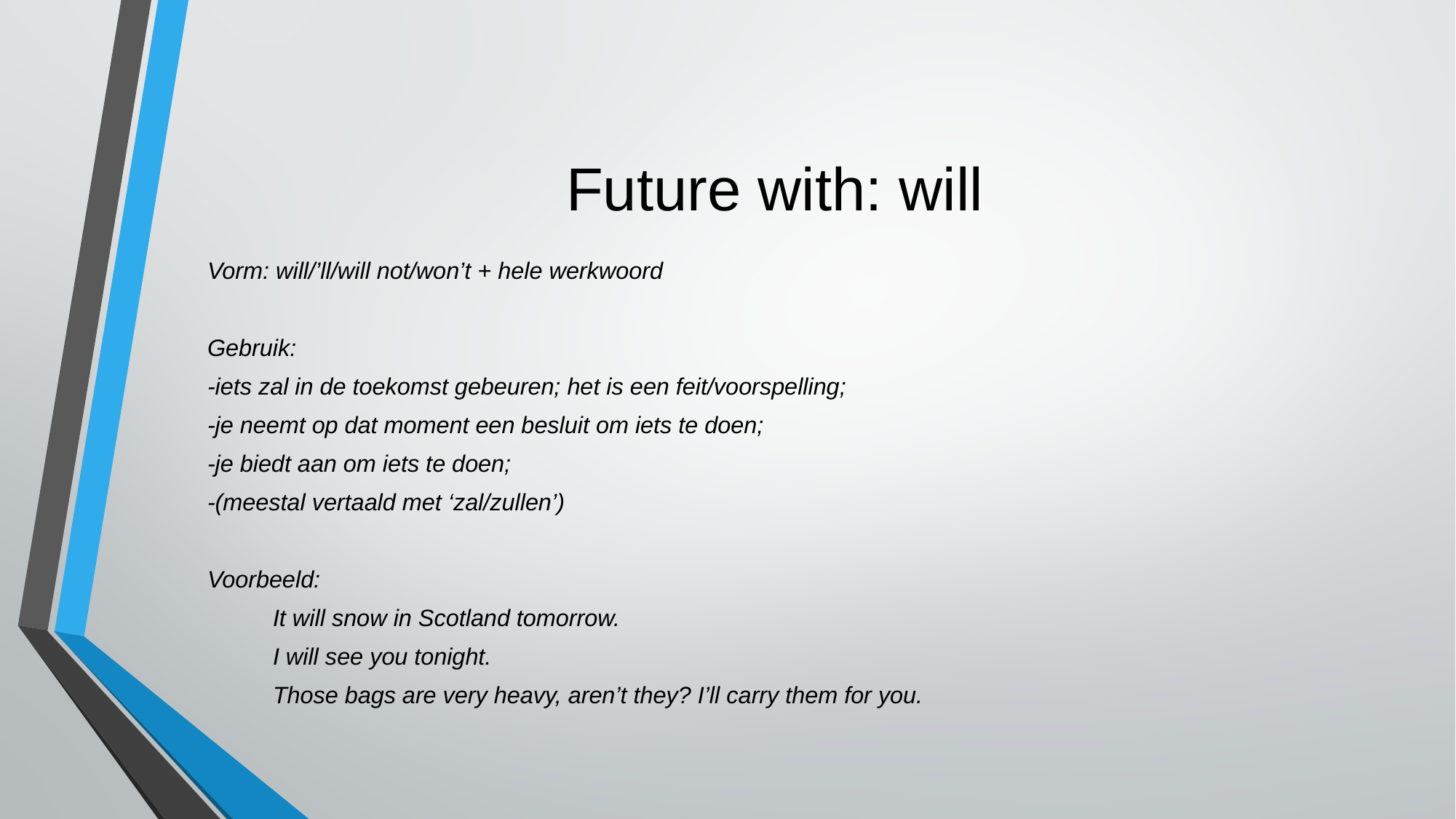

# Future with: will
Vorm: will/’ll/will not/won’t + hele werkwoord

Gebruik:
-iets zal in de toekomst gebeuren; het is een feit/voorspelling;
-je neemt op dat moment een besluit om iets te doen;
-je biedt aan om iets te doen;
-(meestal vertaald met ‘zal/zullen’)

Voorbeeld:
	It will snow in Scotland tomorrow.
	I will see you tonight.
	Those bags are very heavy, aren’t they? I’ll carry them for you.